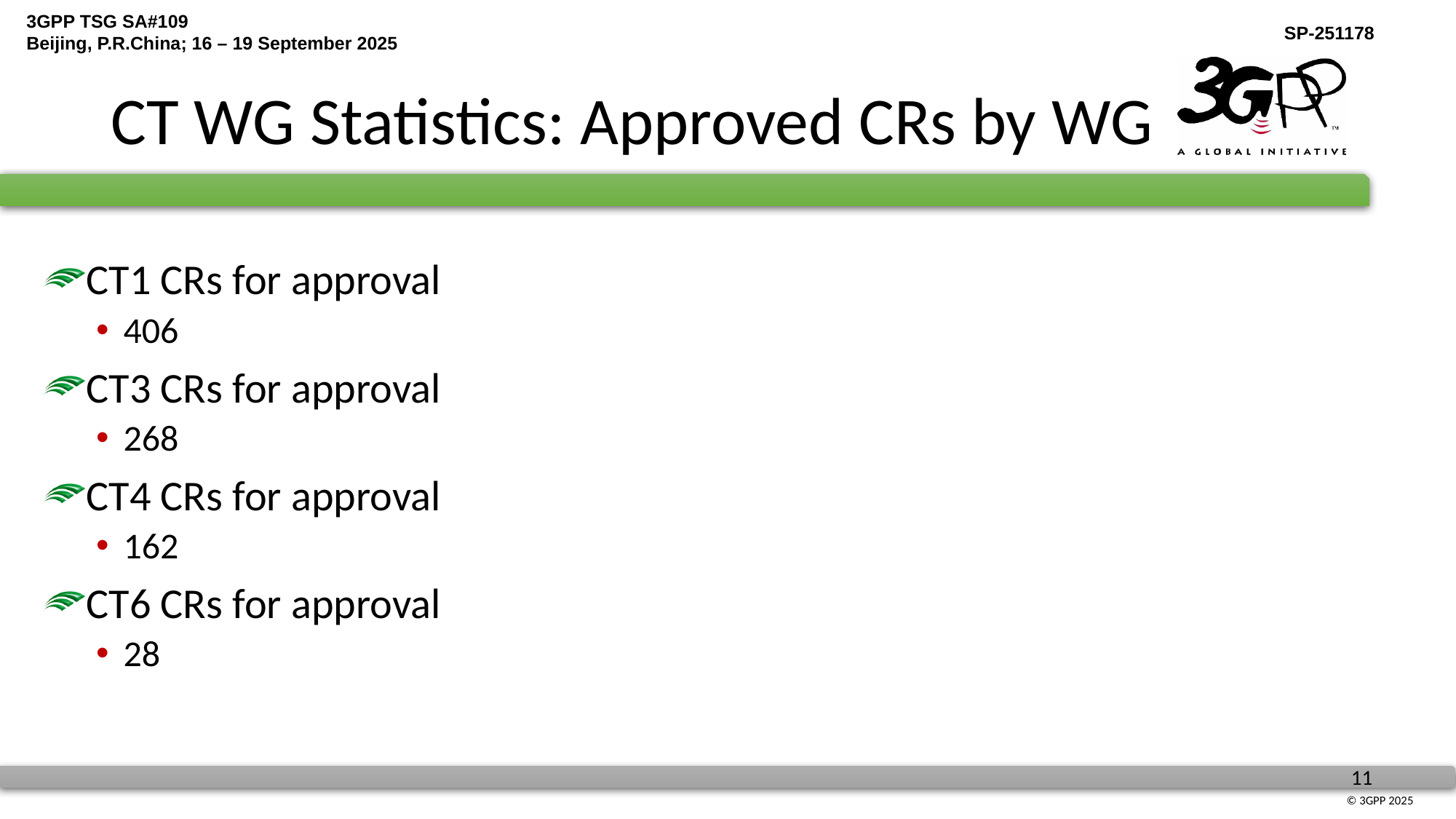

# CT WG Statistics: Approved CRs by WG
CT1 CRs for approval
406
CT3 CRs for approval
268
CT4 CRs for approval
162
CT6 CRs for approval
28